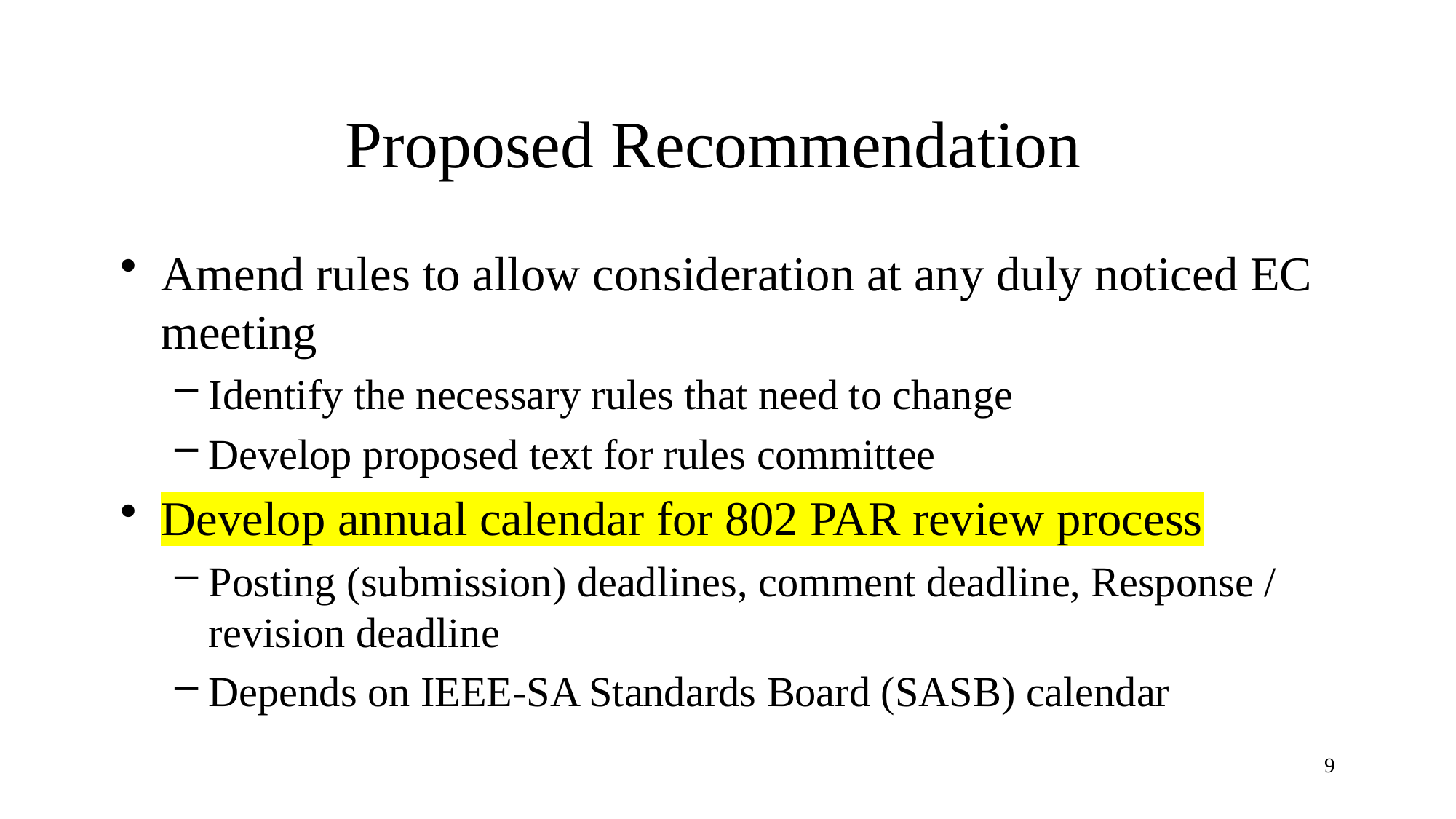

# Proposed Recommendation
Amend rules to allow consideration at any duly noticed EC meeting
Identify the necessary rules that need to change
Develop proposed text for rules committee
Develop annual calendar for 802 PAR review process
Posting (submission) deadlines, comment deadline, Response / revision deadline
Depends on IEEE-SA Standards Board (SASB) calendar
9